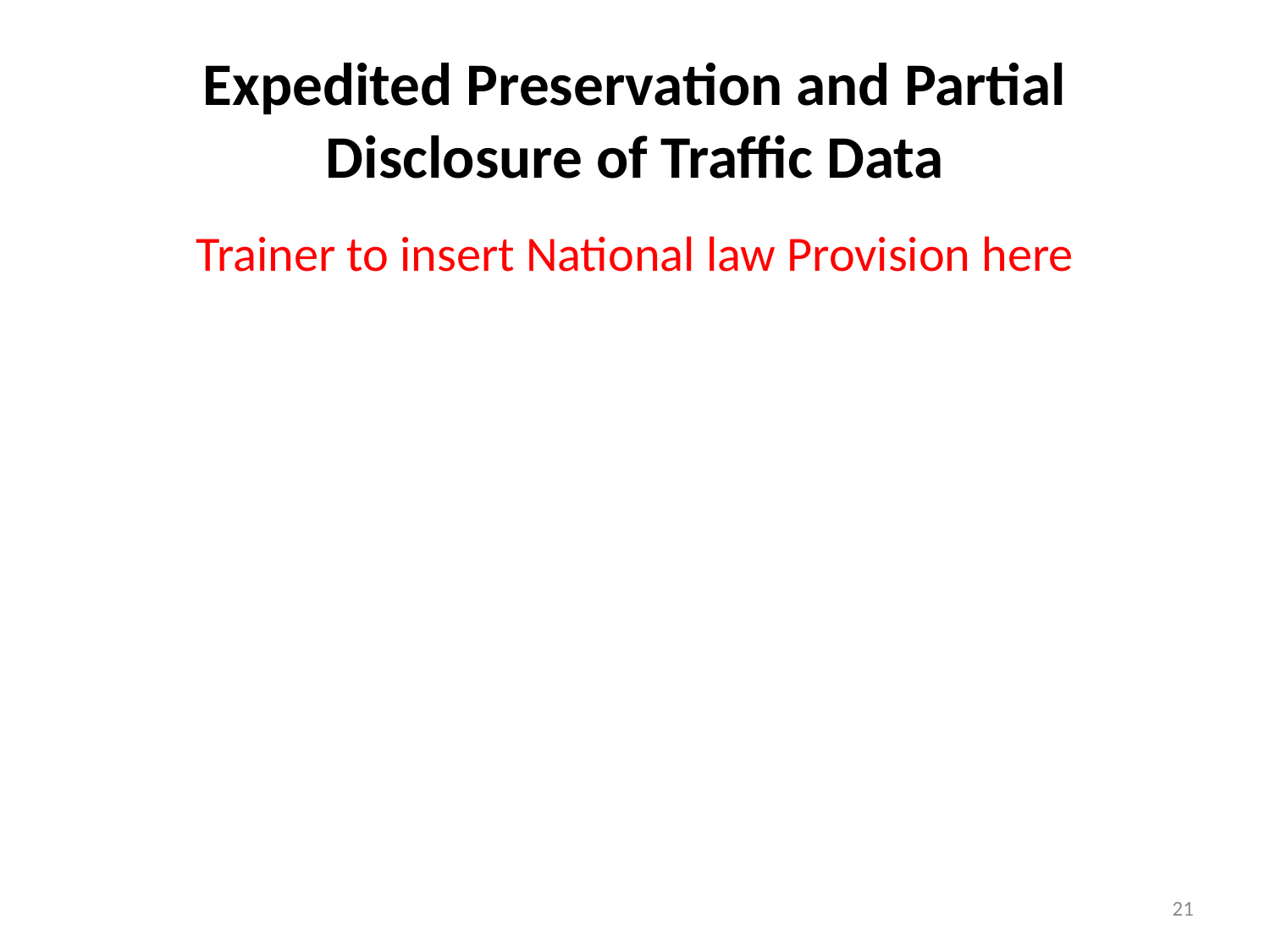

# Expedited Preservation and Partial Disclosure of Traffic Data
Trainer to insert National law Provision here
21